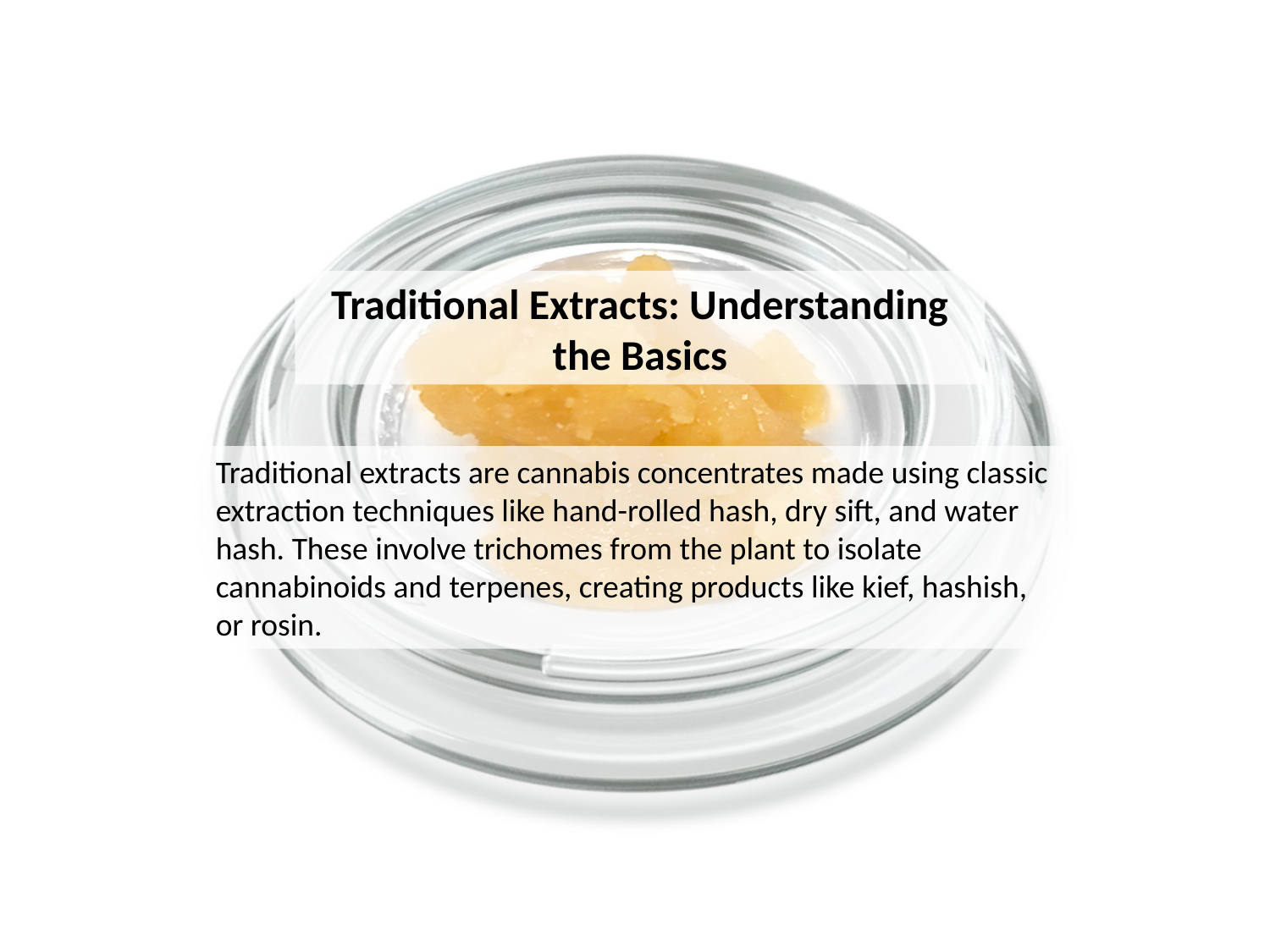

Traditional Extracts: Understanding the Basics
Traditional extracts are cannabis concentrates made using classic extraction techniques like hand-rolled hash, dry sift, and water hash. These involve trichomes from the plant to isolate cannabinoids and terpenes, creating products like kief, hashish, or rosin.